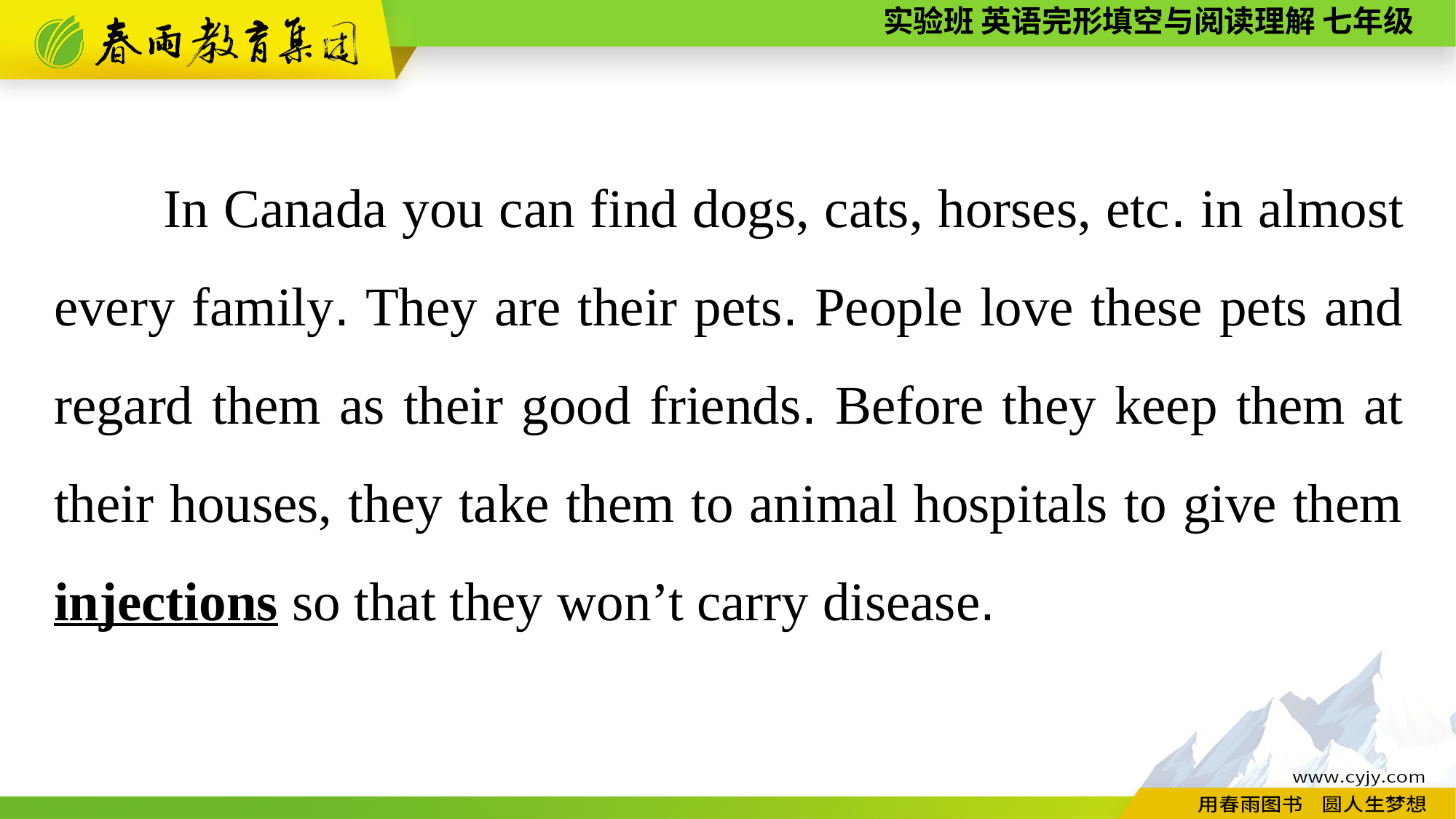

In Canada you can find dogs, cats, horses, etc. in almost every family. They are their pets. People love these pets and regard them as their good friends. Before they keep them at their houses, they take them to animal hospitals to give them injections so that they won’t carry disease.